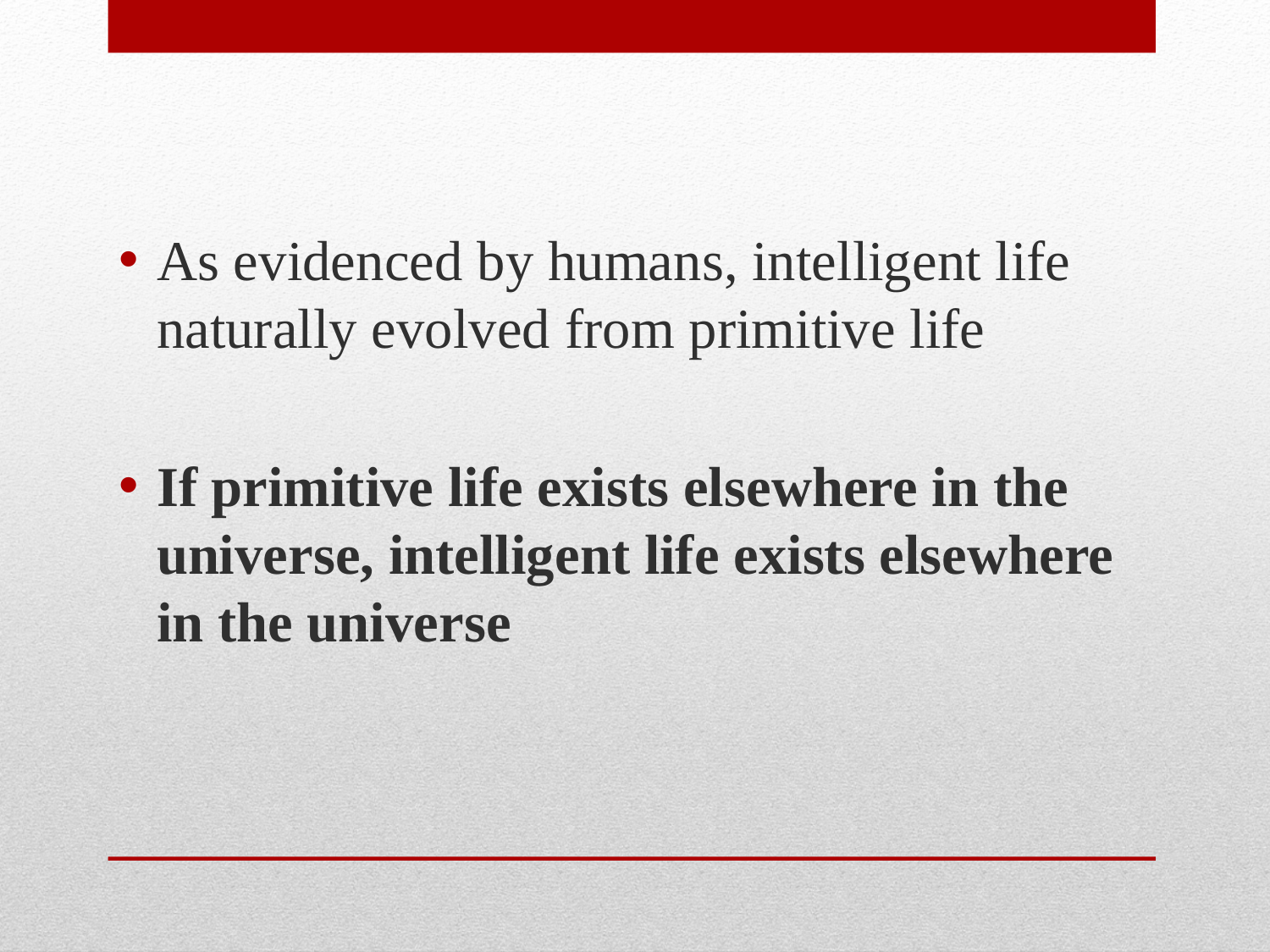

As evidenced by humans, intelligent life naturally evolved from primitive life

If primitive life exists elsewhere in the universe, intelligent life exists elsewhere in the universe